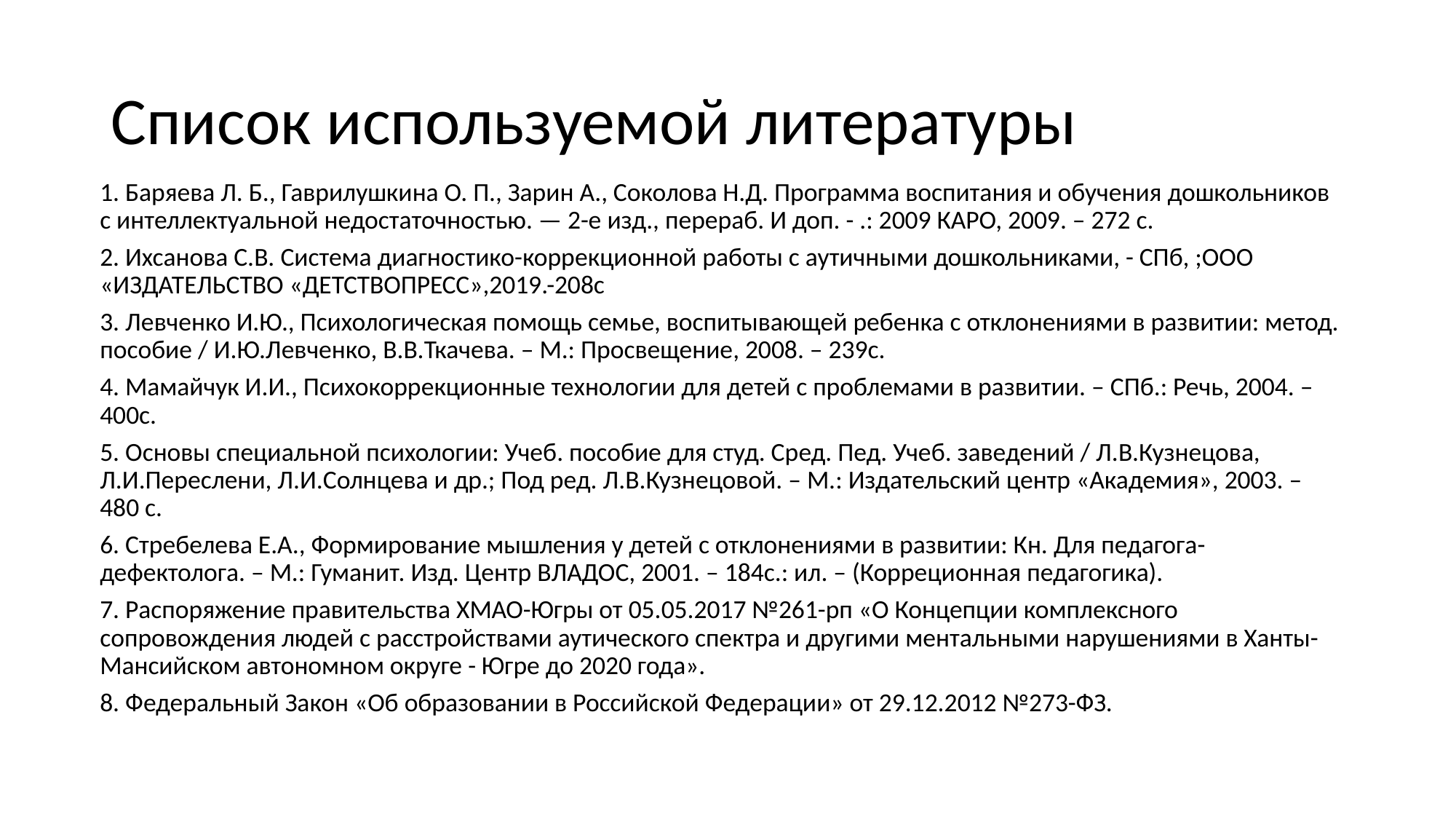

# Список используемой литературы
1. Баряева Л. Б., Гаврилушкина О. П., Зарин А., Соколова Н.Д. Программа воспитания и обучения дошкольников с интеллектуальной недостаточностью. — 2-е изд., перераб. И доп. - .: 2009 КАРО, 2009. – 272 с.
2. Ихсанова С.В. Система диагностико-коррекционной работы с аутичными дошкольниками, - СПб, ;ООО «ИЗДАТЕЛЬСТВО «ДЕТСТВОПРЕСС»,2019.-208с
3. Левченко И.Ю., Психологическая помощь семье, воспитывающей ребенка с отклонениями в развитии: метод. пособие / И.Ю.Левченко, В.В.Ткачева. – М.: Просвещение, 2008. – 239с.
4. Мамайчук И.И., Психокоррекционные технологии для детей с проблемами в развитии. – СПб.: Речь, 2004. – 400с.
5. Основы специальной психологии: Учеб. пособие для студ. Сред. Пед. Учеб. заведений / Л.В.Кузнецова, Л.И.Переслени, Л.И.Солнцева и др.; Под ред. Л.В.Кузнецовой. – М.: Издательский центр «Академия», 2003. – 480 с.
6. Стребелева Е.А., Формирование мышления у детей с отклонениями в развитии: Кн. Для педагога-дефектолога. – М.: Гуманит. Изд. Центр ВЛАДОС, 2001. – 184с.: ил. – (Корреционная педагогика).
7. Распоряжение правительства ХМАО-Югры от 05.05.2017 №261-рп «О Концепции комплексного сопровождения людей с расстройствами аутического спектра и другими ментальными нарушениями в Ханты-Мансийском автономном округе - Югре до 2020 года».
8. Федеральный Закон «Об образовании в Российской Федерации» от 29.12.2012 №273-ФЗ.